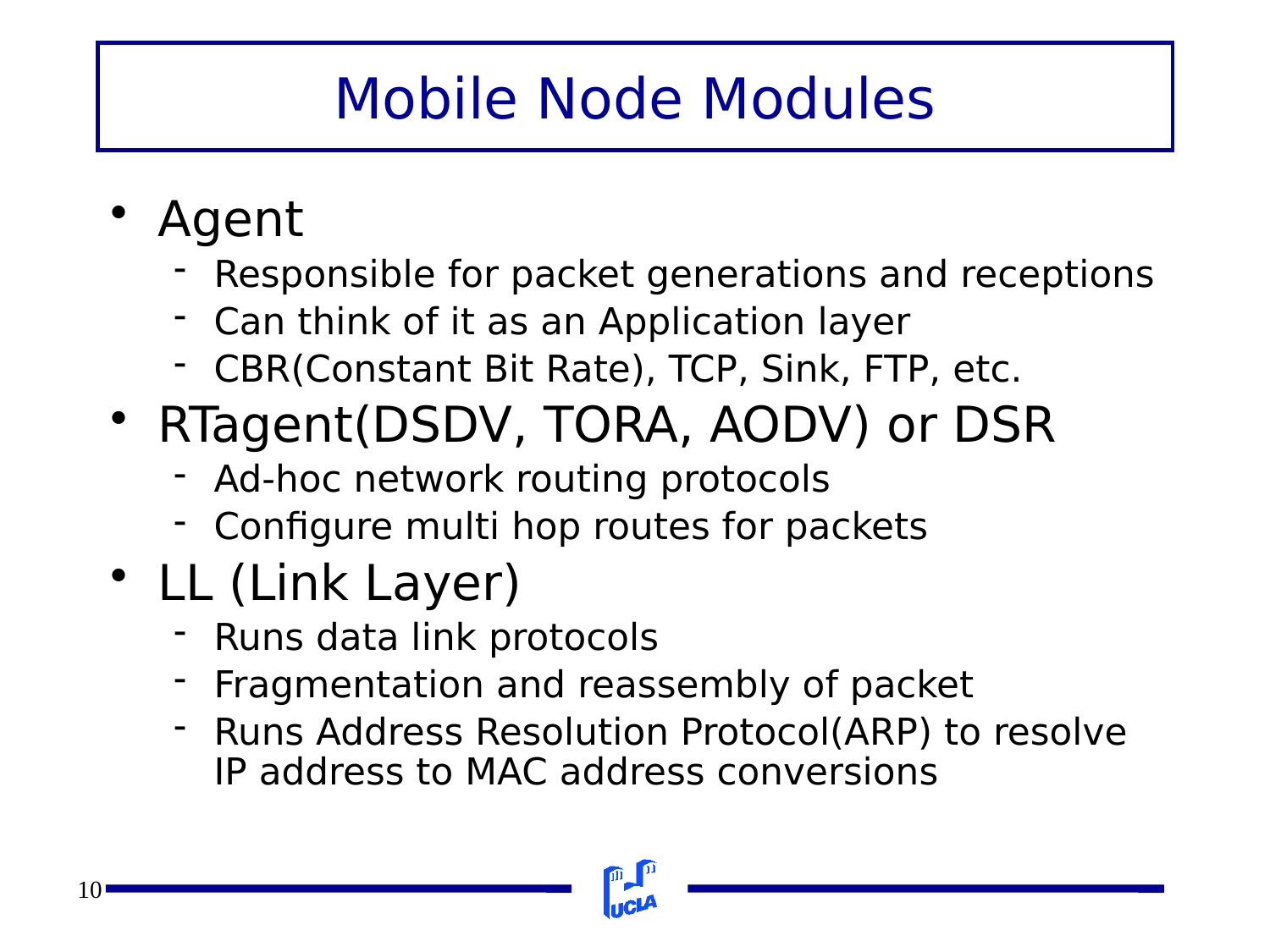

# Mobile Node Modules
Agent
Responsible for packet generations and receptions
Can think of it as an Application layer
CBR(Constant Bit Rate), TCP, Sink, FTP, etc.
RTagent(DSDV, TORA, AODV) or DSR
Ad-hoc network routing protocols
Configure multi hop routes for packets
LL (Link Layer)
Runs data link protocols
Fragmentation and reassembly of packet
Runs Address Resolution Protocol(ARP) to resolve IP address to MAC address conversions
10